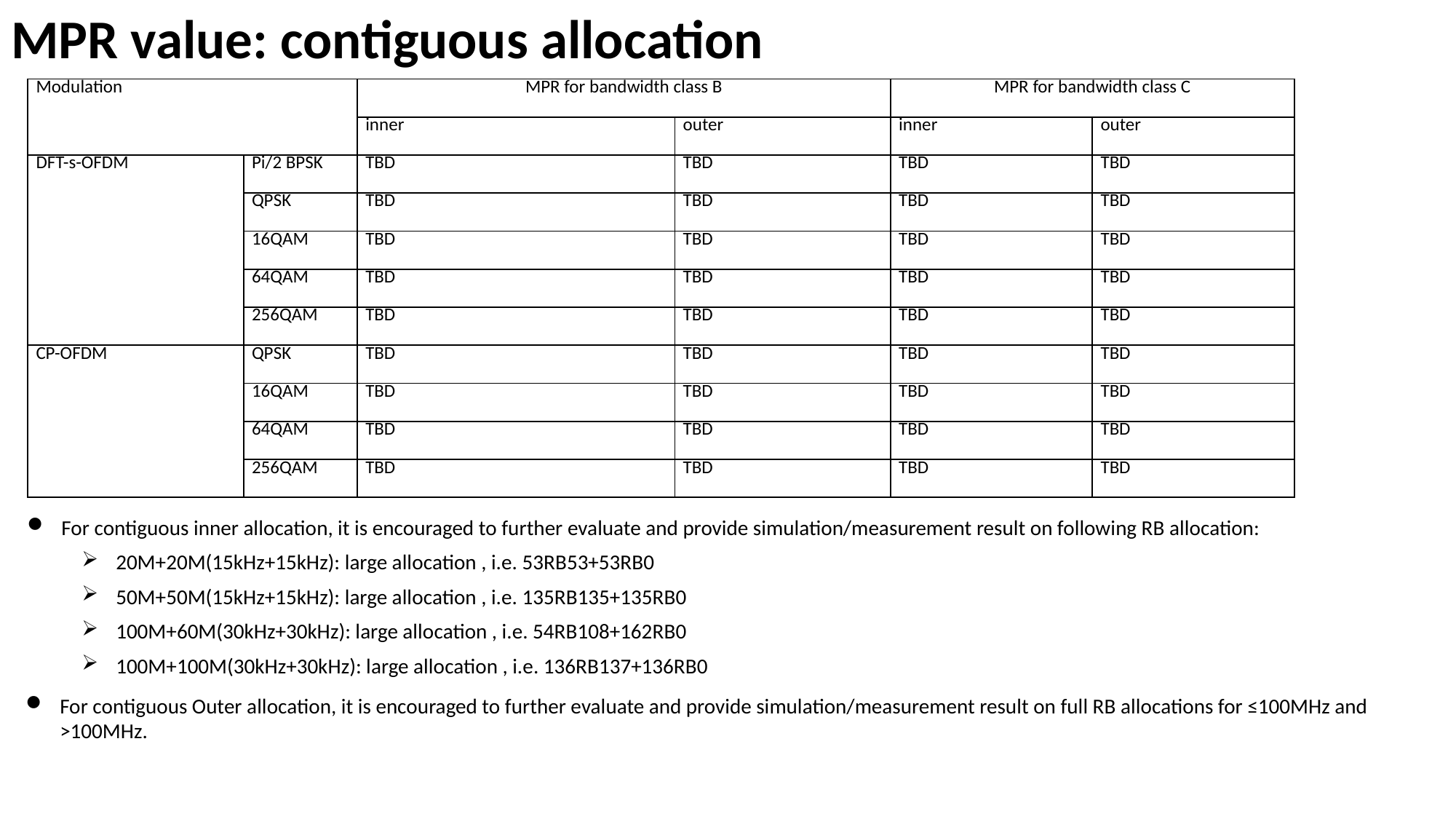

# MPR value: contiguous allocation
| Modulation |  | MPR for bandwidth class B |  | MPR for bandwidth class C |  |
| --- | --- | --- | --- | --- | --- |
|  |  | inner | outer | inner | outer |
| DFT-s-OFDM | Pi/2 BPSK | TBD | TBD | TBD | TBD |
|  | QPSK | TBD | TBD | TBD | TBD |
|  | 16QAM | TBD | TBD | TBD | TBD |
|  | 64QAM | TBD | TBD | TBD | TBD |
|  | 256QAM | TBD | TBD | TBD | TBD |
| CP-OFDM | QPSK | TBD | TBD | TBD | TBD |
|  | 16QAM | TBD | TBD | TBD | TBD |
|  | 64QAM | TBD | TBD | TBD | TBD |
|  | 256QAM | TBD | TBD | TBD | TBD |
For contiguous inner allocation, it is encouraged to further evaluate and provide simulation/measurement result on following RB allocation:
20M+20M(15kHz+15kHz): large allocation , i.e. 53RB53+53RB0
50M+50M(15kHz+15kHz): large allocation , i.e. 135RB135+135RB0
100M+60M(30kHz+30kHz): large allocation , i.e. 54RB108+162RB0
100M+100M(30kHz+30kHz): large allocation , i.e. 136RB137+136RB0
For contiguous Outer allocation, it is encouraged to further evaluate and provide simulation/measurement result on full RB allocations for ≤100MHz and >100MHz.